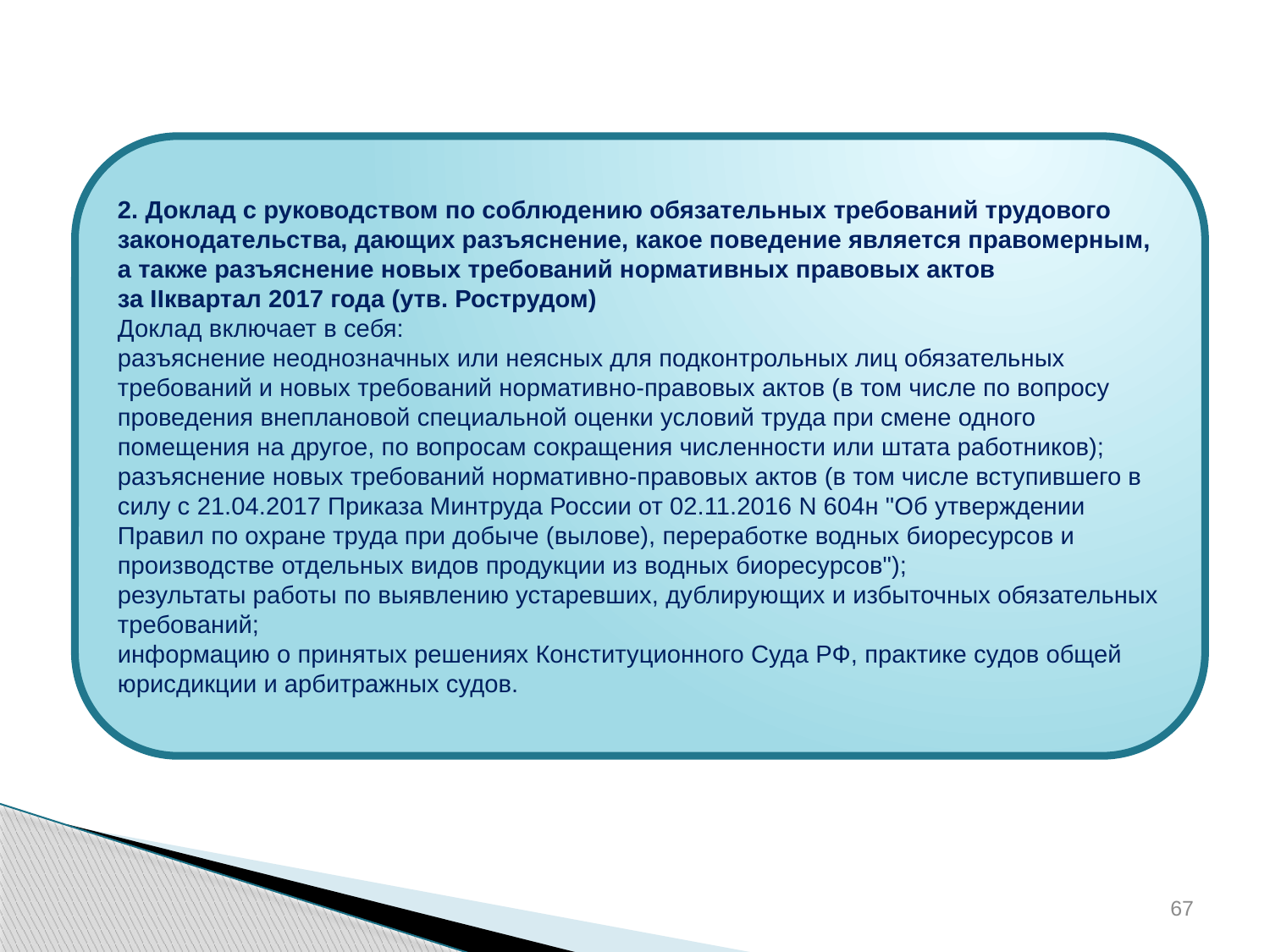

2. Доклад с руководством по соблюдению обязательных требований трудового законодательства, дающих разъяснение, какое поведение является правомерным, а также разъяснение новых требований нормативных правовых актов за IIквартал 2017 года (утв. Рострудом)
Доклад включает в себя:
разъяснение неоднозначных или неясных для подконтрольных лиц обязательных требований и новых требований нормативно-правовых актов (в том числе по вопросу проведения внеплановой специальной оценки условий труда при смене одного помещения на другое, по вопросам сокращения численности или штата работников);
разъяснение новых требований нормативно-правовых актов (в том числе вступившего в силу с 21.04.2017 Приказа Минтруда России от 02.11.2016 N 604н "Об утверждении Правил по охране труда при добыче (вылове), переработке водных биоресурсов и производстве отдельных видов продукции из водных биоресурсов");
результаты работы по выявлению устаревших, дублирующих и избыточных обязательных требований;
информацию о принятых решениях Конституционного Суда РФ, практике судов общей юрисдикции и арбитражных судов.
67